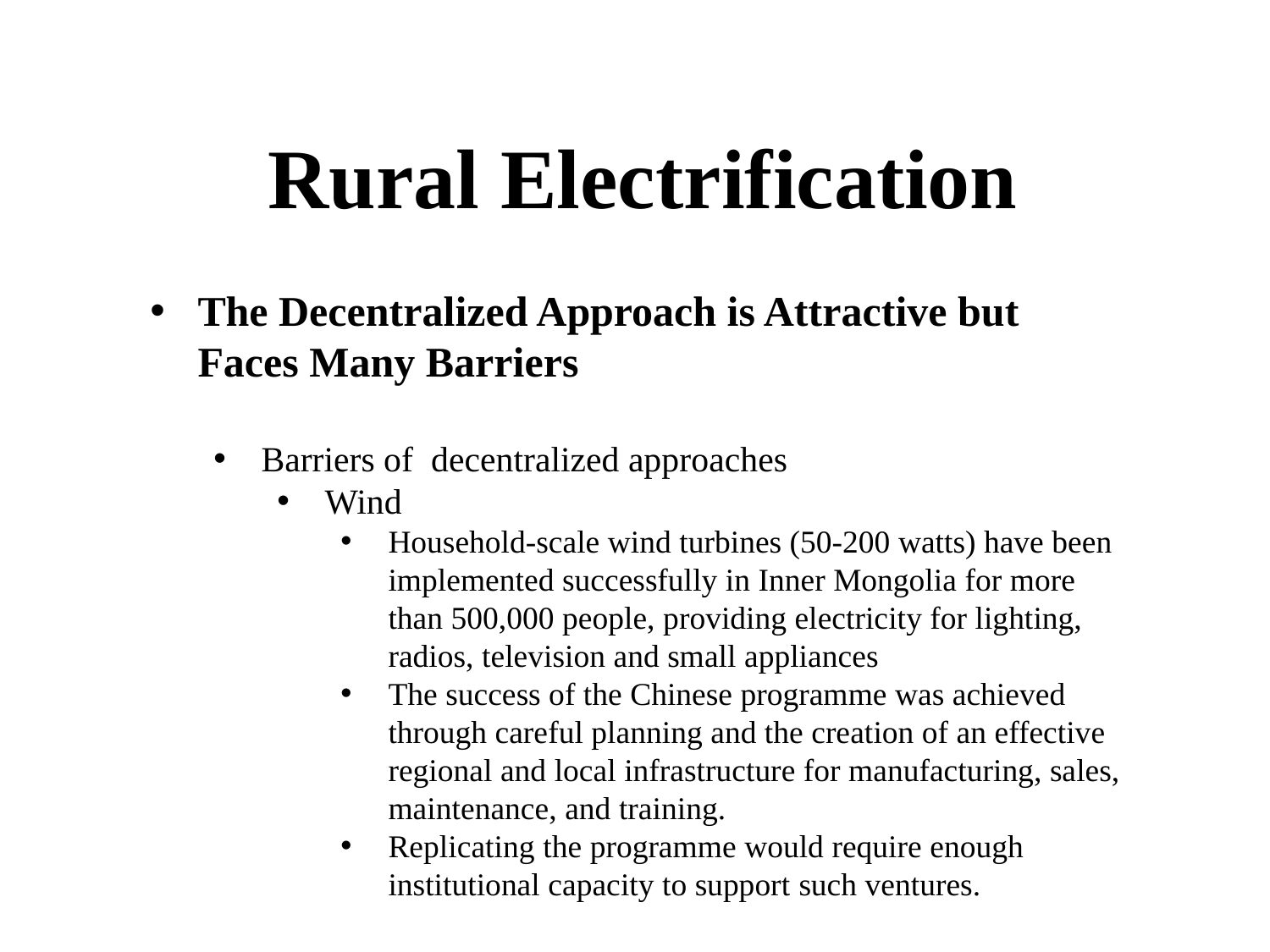

# Rural Electrification
The Decentralized Approach is Attractive but Faces Many Barriers

Barriers of  decentralized approaches
Wind
Household-scale wind turbines (50-200 watts) have been implemented successfully in Inner Mongolia for more than 500,000 people, providing electricity for lighting, radios, television and small appliances
The success of the Chinese programme was achieved through careful planning and the creation of an effective regional and local infrastructure for manufacturing, sales, maintenance, and training.
Replicating the programme would require enough institutional capacity to support such ventures.